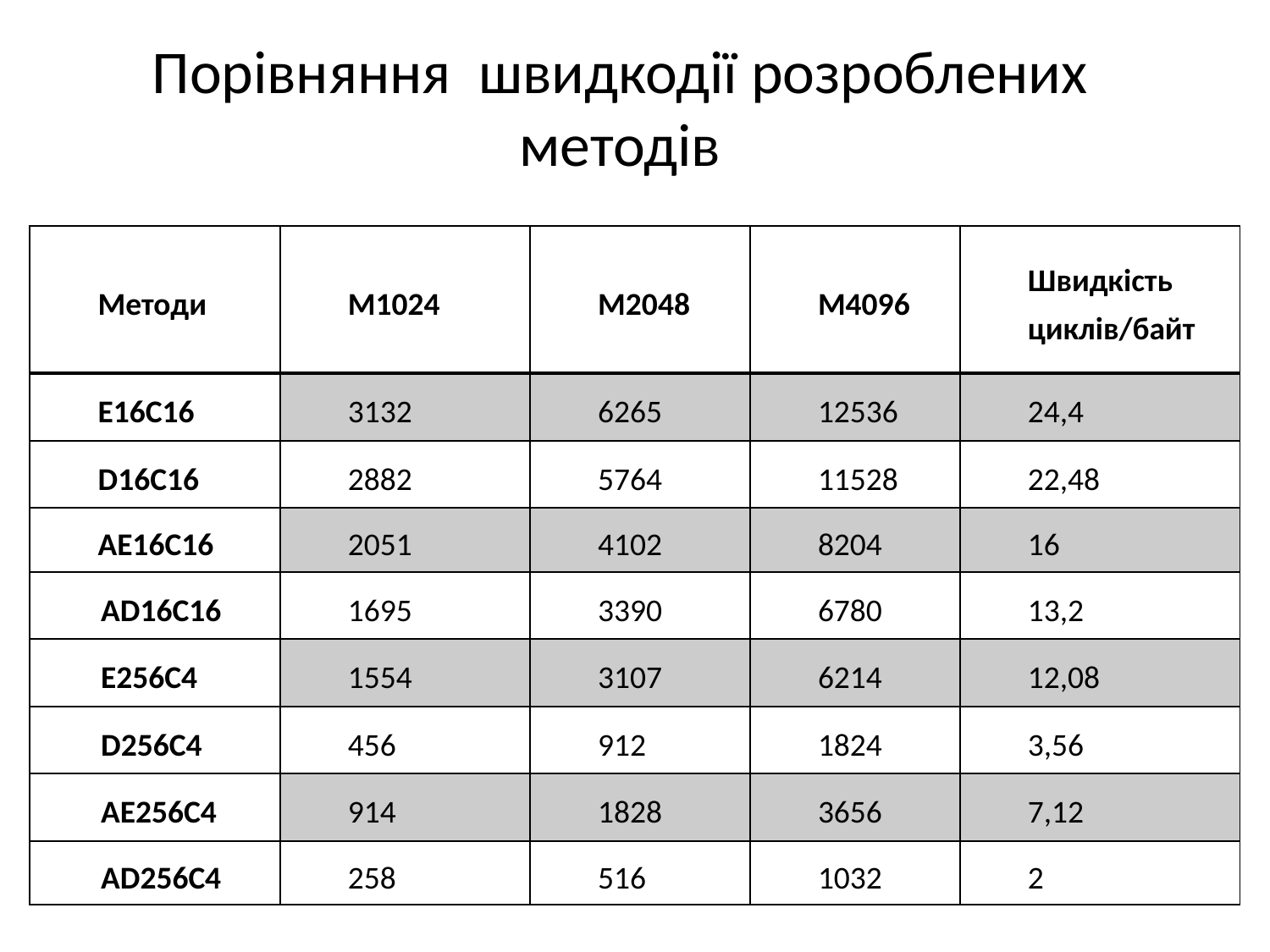

# Порівняння  швидкодії розроблених методів
| Методи | М1024 | М2048 | М4096 | Швидкість циклів/байт |
| --- | --- | --- | --- | --- |
| Е16C16 | 3132 | 6265 | 12536 | 24,4 |
| D16C16 | 2882 | 5764 | 11528 | 22,48 |
| AE16C16 | 2051 | 4102 | 8204 | 16 |
| AD16C16 | 1695 | 3390 | 6780 | 13,2 |
| E256C4 | 1554 | 3107 | 6214 | 12,08 |
| D256C4 | 456 | 912 | 1824 | 3,56 |
| AE256C4 | 914 | 1828 | 3656 | 7,12 |
| AD256C4 | 258 | 516 | 1032 | 2 |